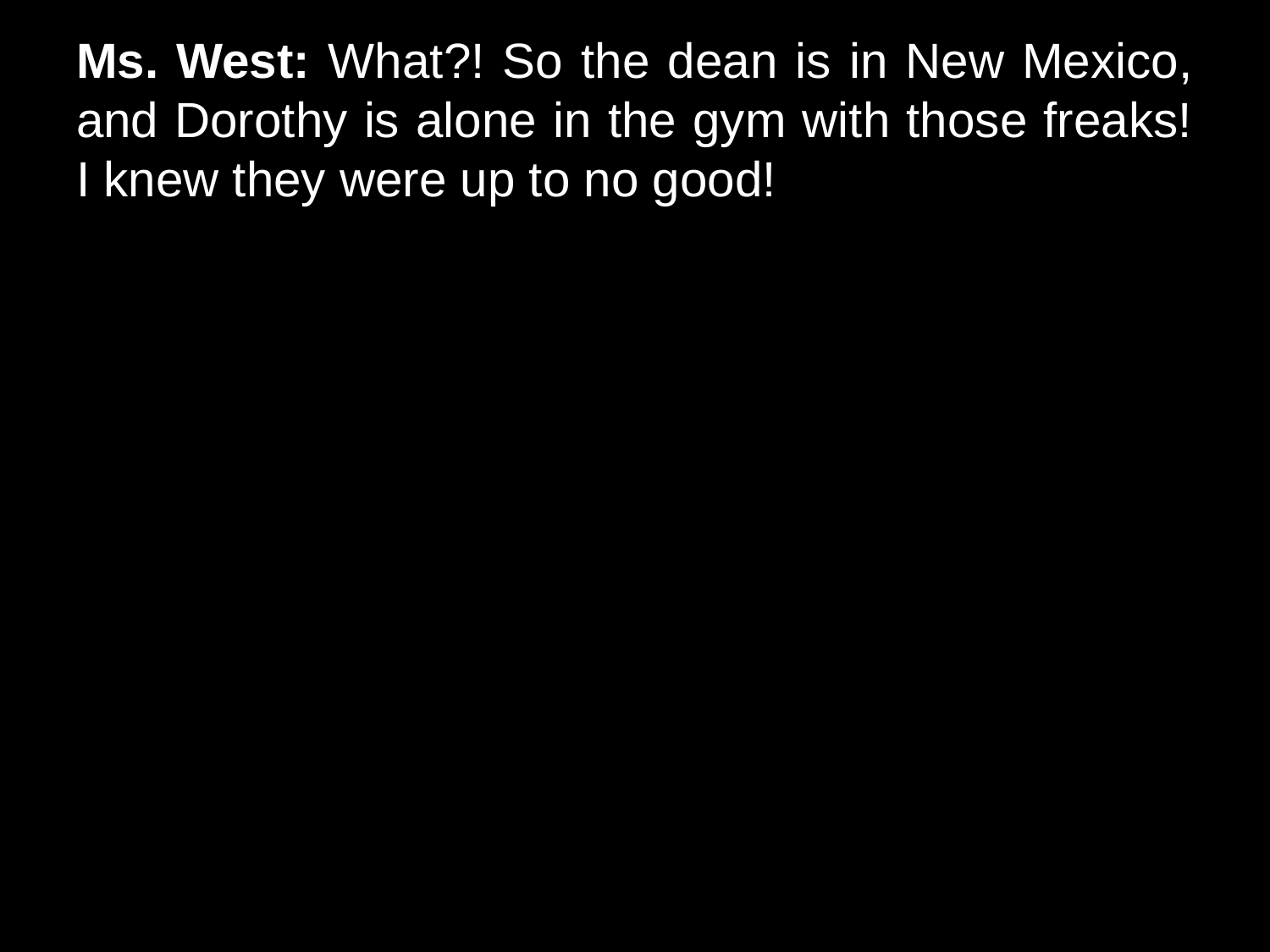

# Ms. West: What?! So the dean is in New Mexico, and Dorothy is alone in the gym with those freaks! I knew they were up to no good!